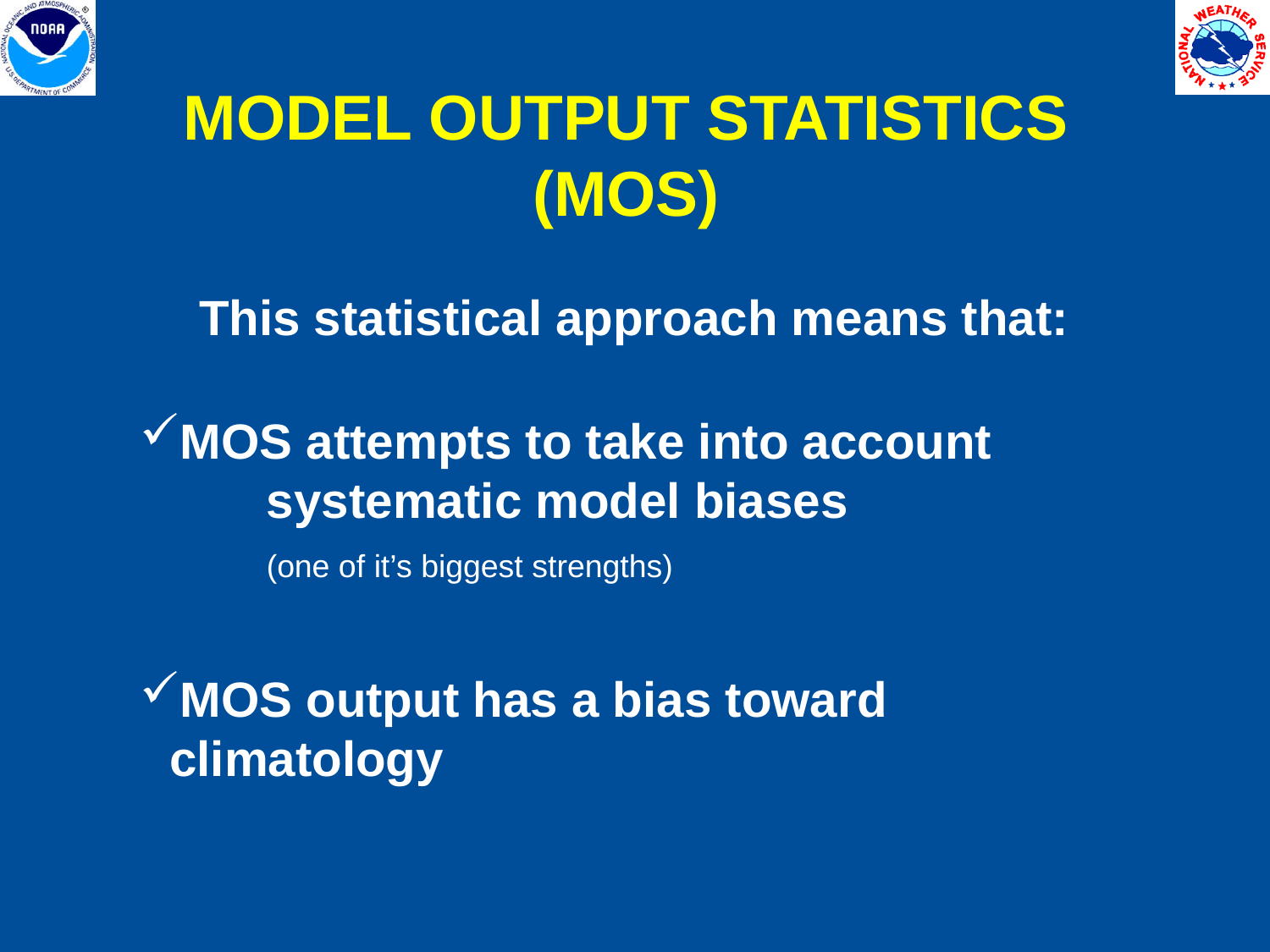

MODEL OUTPUT STATISTICS (MOS)
This statistical approach means that:
MOS attempts to take into account
	systematic model biases
	(one of it’s biggest strengths)

MOS output has a bias toward 	climatology